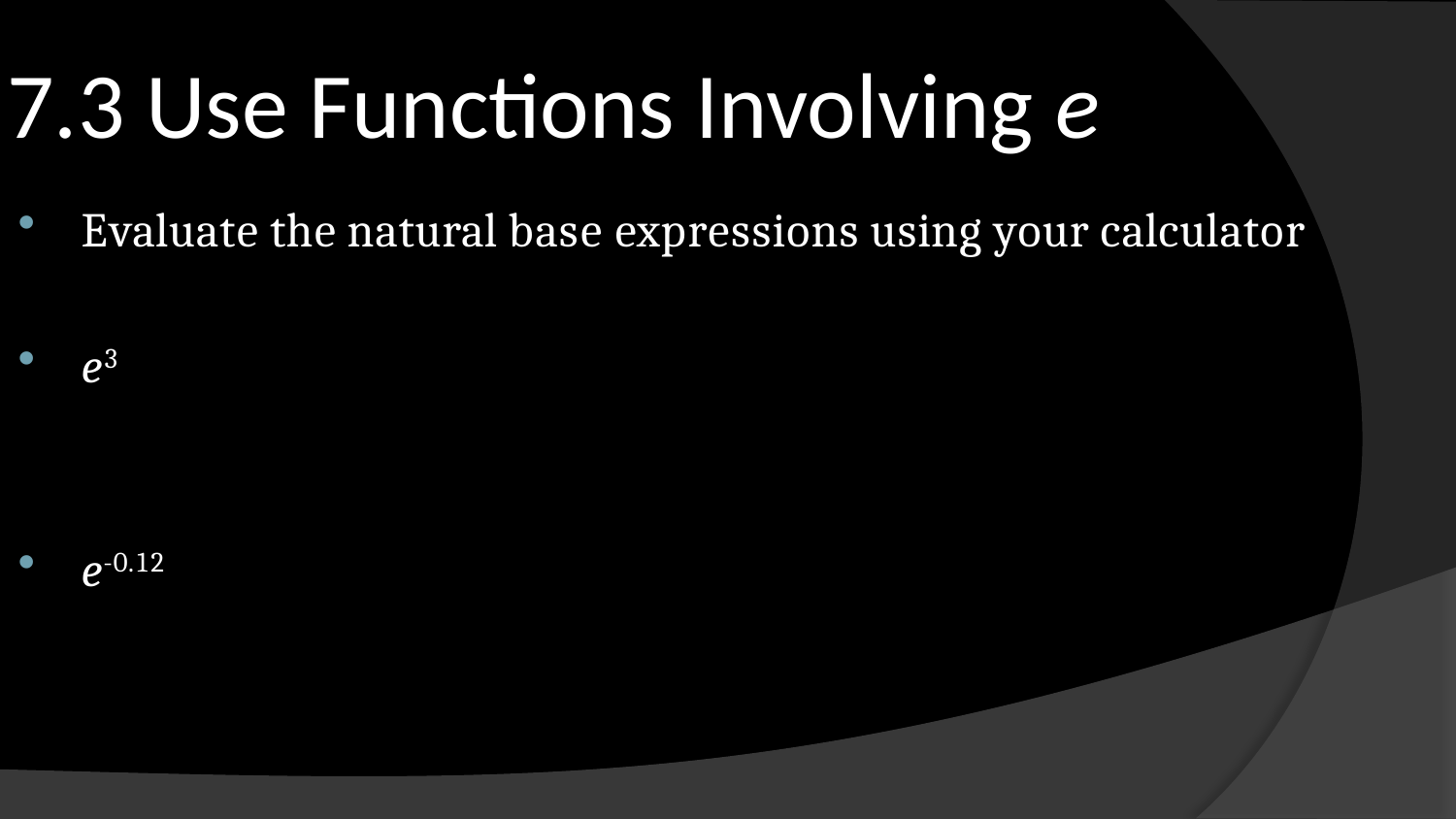

# 7.3 Use Functions Involving e
Evaluate the natural base expressions using your calculator

e3

e-0.12